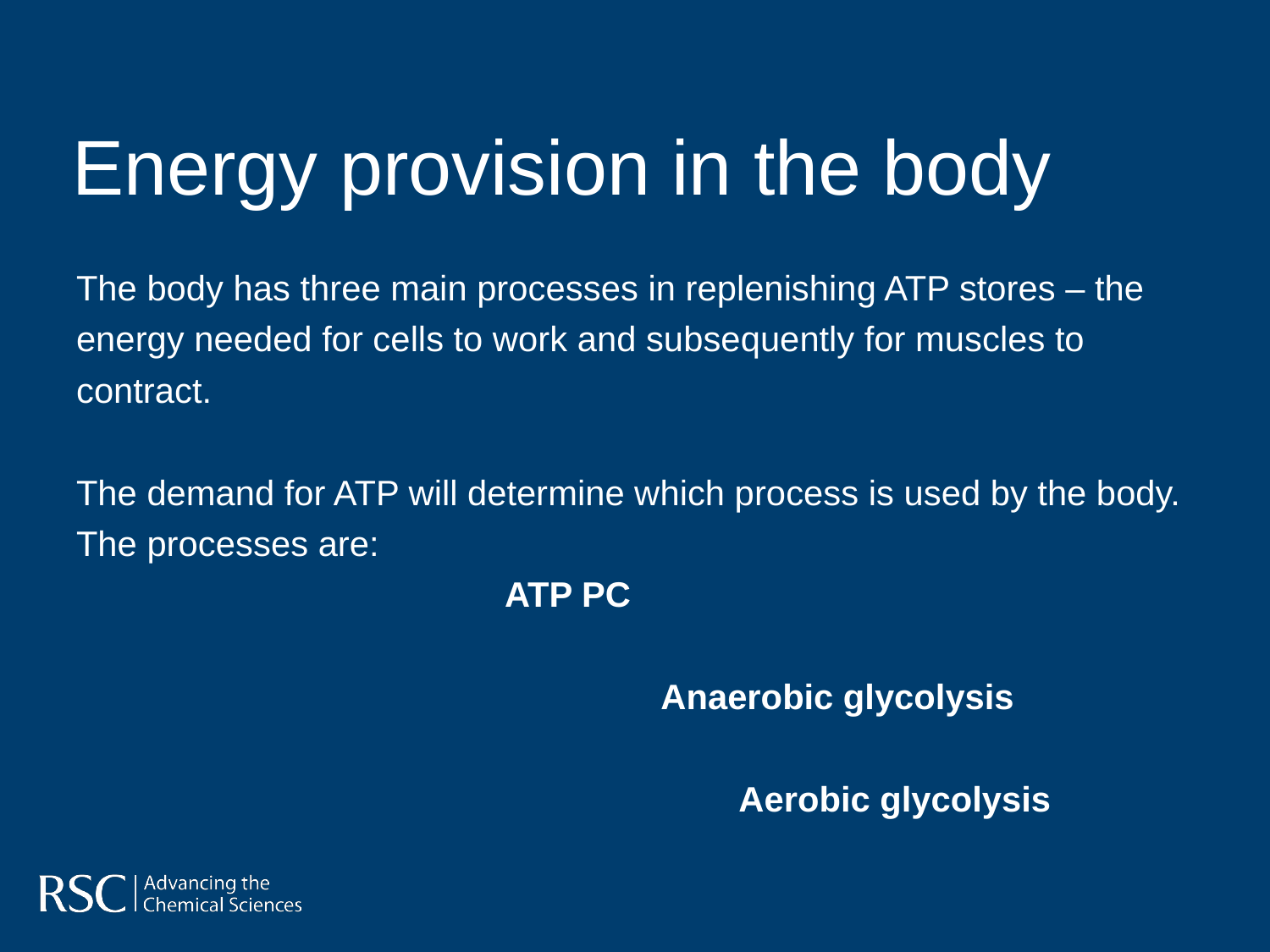

Energy provision in the body

The body has three main processes in replenishing ATP stores – the
energy needed for cells to work and subsequently for muscles to
contract.

The demand for ATP will determine which process is used by the body.
The processes are:
				ATP PC

      				   Anaerobic glycolysis

                				           Aerobic glycolysis